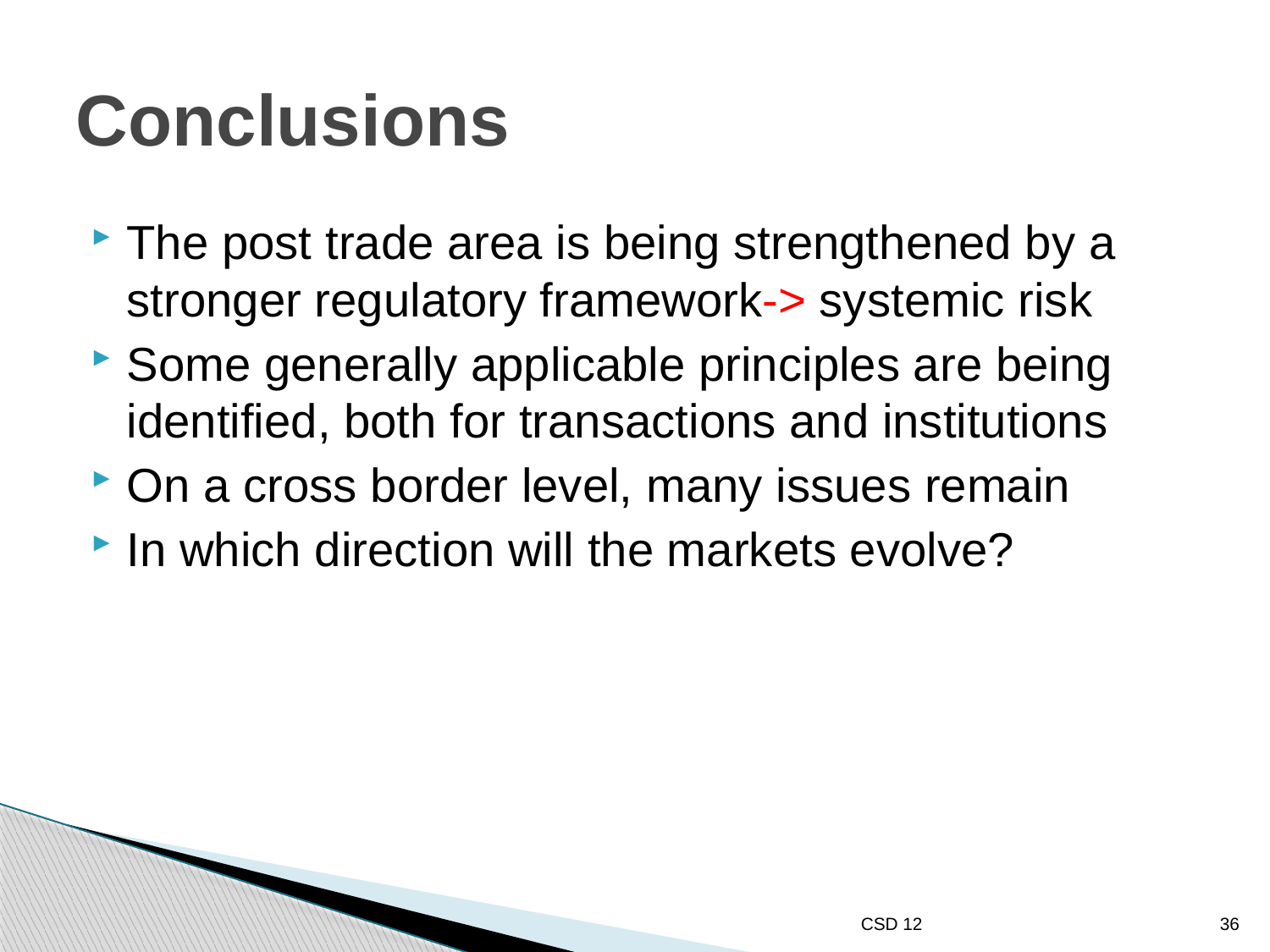

# Conclusions
The post trade area is being strengthened by a stronger regulatory framework-> systemic risk
Some generally applicable principles are being identified, both for transactions and institutions
On a cross border level, many issues remain
In which direction will the markets evolve?
CSD 12
36